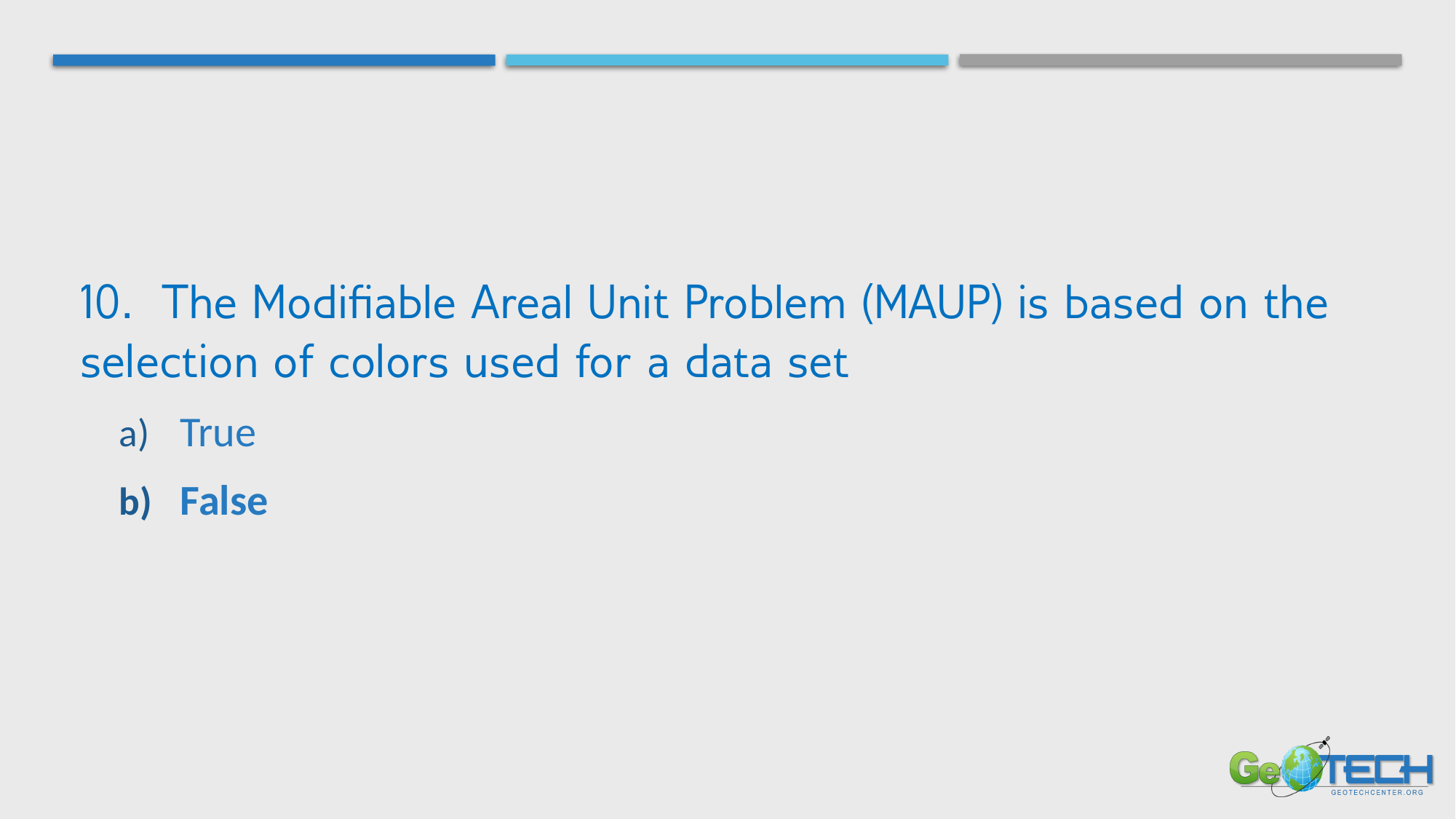

10.  The Modifiable Areal Unit Problem (MAUP) is based on the selection of colors used for a data set
True
False